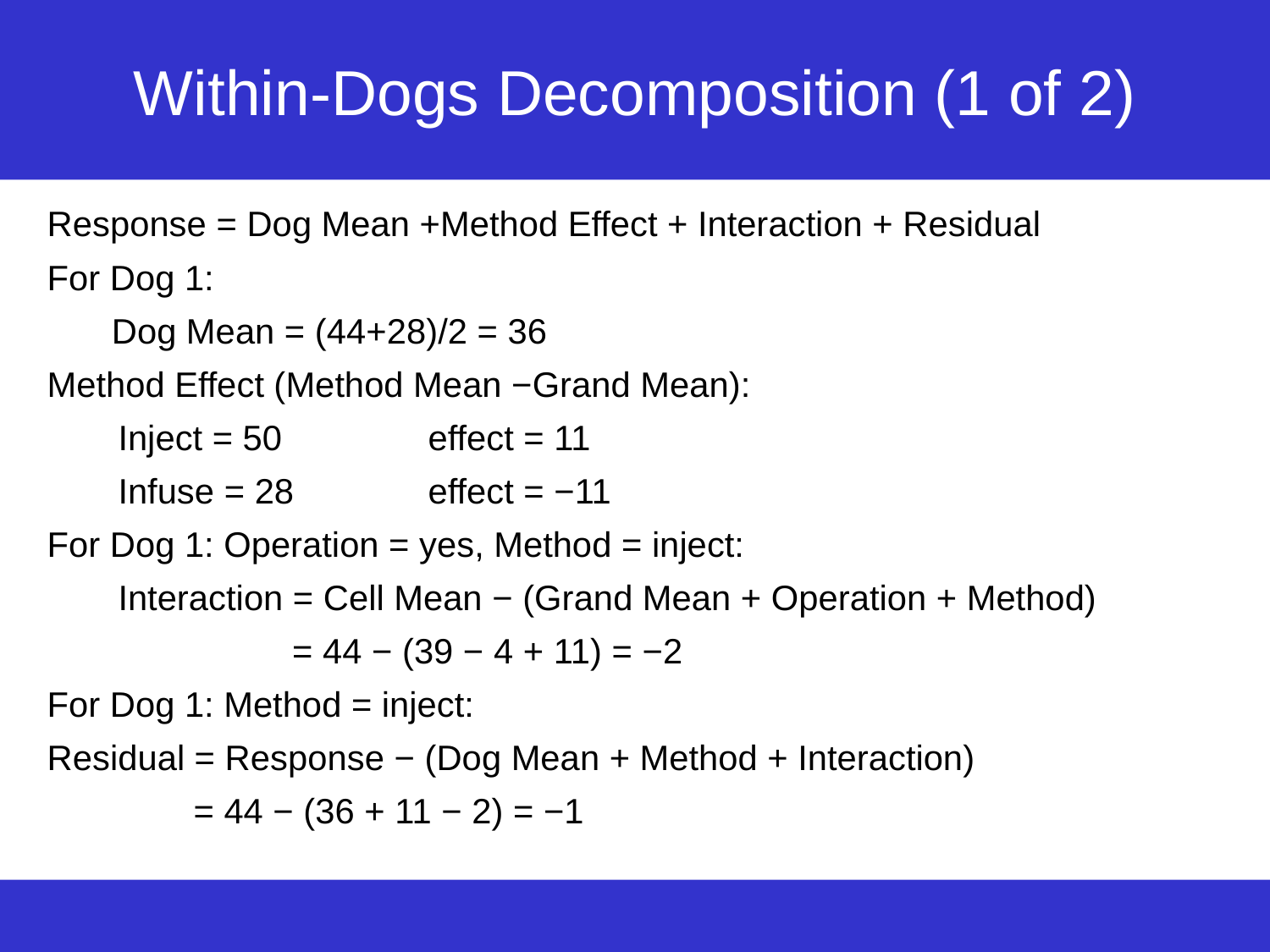

# Within-Dogs Decomposition (1 of 2)
Response = Dog Mean +Method Effect + Interaction + Residual
For Dog 1:
Dog Mean = (44+28)/2 = 36
Method Effect (Method Mean −Grand Mean):
Inject = 50 		effect = 11
Infuse = 28 	effect = −11
For Dog 1: Operation = yes, Method = inject:
Interaction = Cell Mean − (Grand Mean + Operation + Method)
= 44 − (39 − 4 + 11) = −2
For Dog 1: Method = inject:
Residual = Response − (Dog Mean + Method + Interaction)
	  = 44 − (36 + 11 − 2) = −1